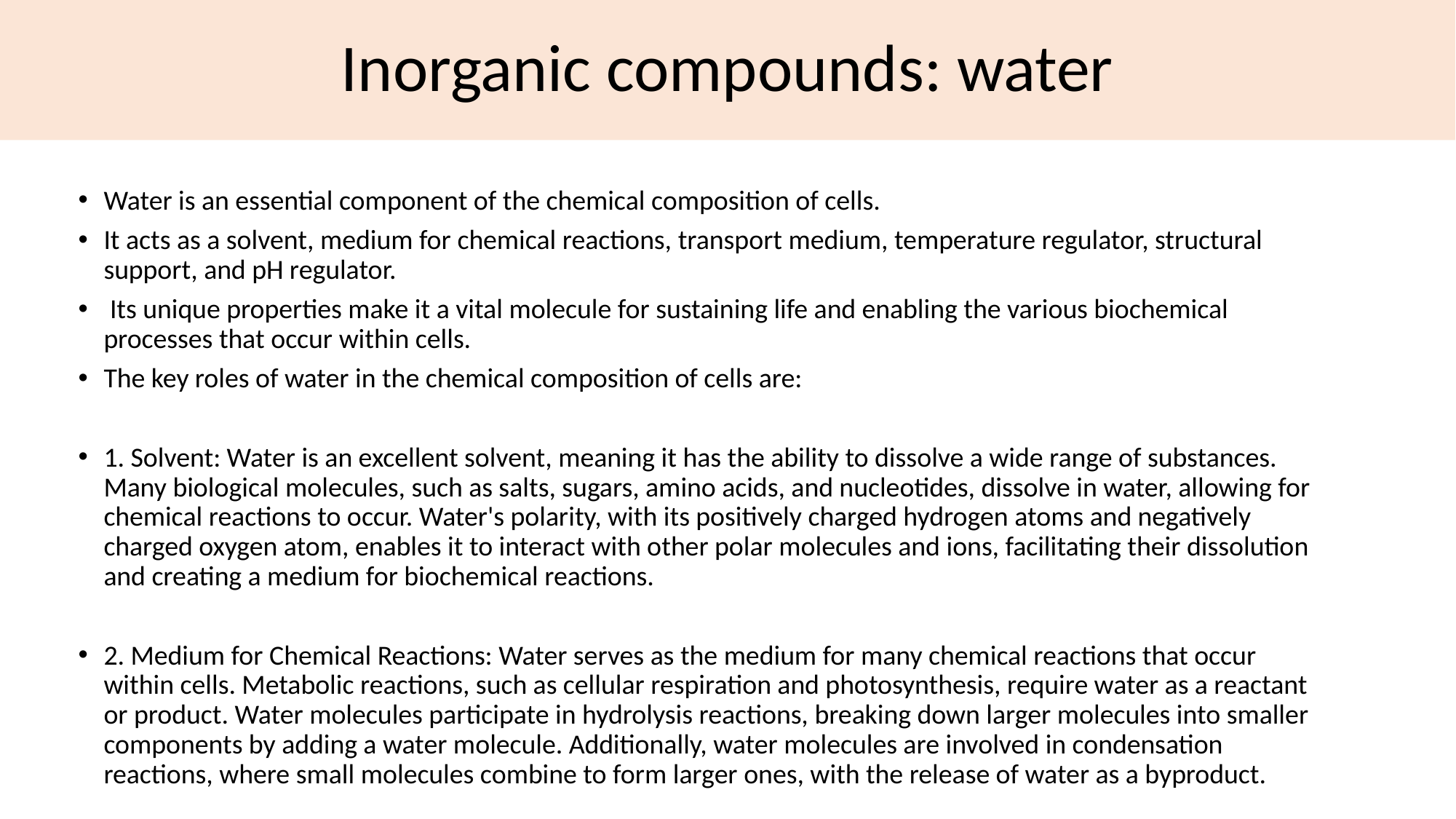

# Inorganic compounds: water
Water is an essential component of the chemical composition of cells.
It acts as a solvent, medium for chemical reactions, transport medium, temperature regulator, structural support, and pH regulator.
 Its unique properties make it a vital molecule for sustaining life and enabling the various biochemical processes that occur within cells.
The key roles of water in the chemical composition of cells are:

1. Solvent: Water is an excellent solvent, meaning it has the ability to dissolve a wide range of substances. Many biological molecules, such as salts, sugars, amino acids, and nucleotides, dissolve in water, allowing for chemical reactions to occur. Water's polarity, with its positively charged hydrogen atoms and negatively charged oxygen atom, enables it to interact with other polar molecules and ions, facilitating their dissolution and creating a medium for biochemical reactions.

2. Medium for Chemical Reactions: Water serves as the medium for many chemical reactions that occur within cells. Metabolic reactions, such as cellular respiration and photosynthesis, require water as a reactant or product. Water molecules participate in hydrolysis reactions, breaking down larger molecules into smaller components by adding a water molecule. Additionally, water molecules are involved in condensation reactions, where small molecules combine to form larger ones, with the release of water as a byproduct.